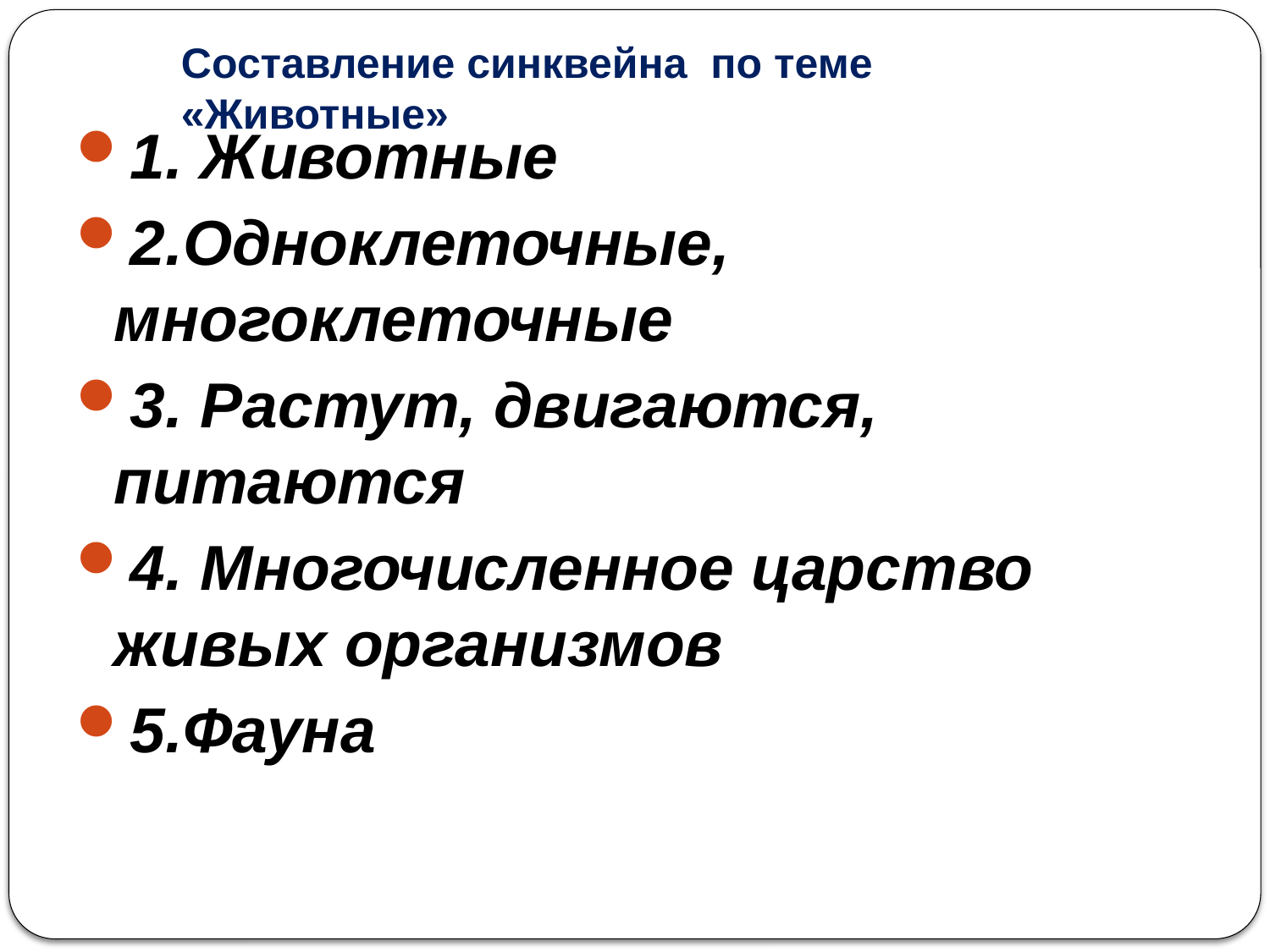

Составление синквейна  по теме «Животные»
1. Животные
2.Одноклеточные, многоклеточные
3. Растут, двигаются, питаются
4. Многочисленное царство живых организмов
5.Фауна